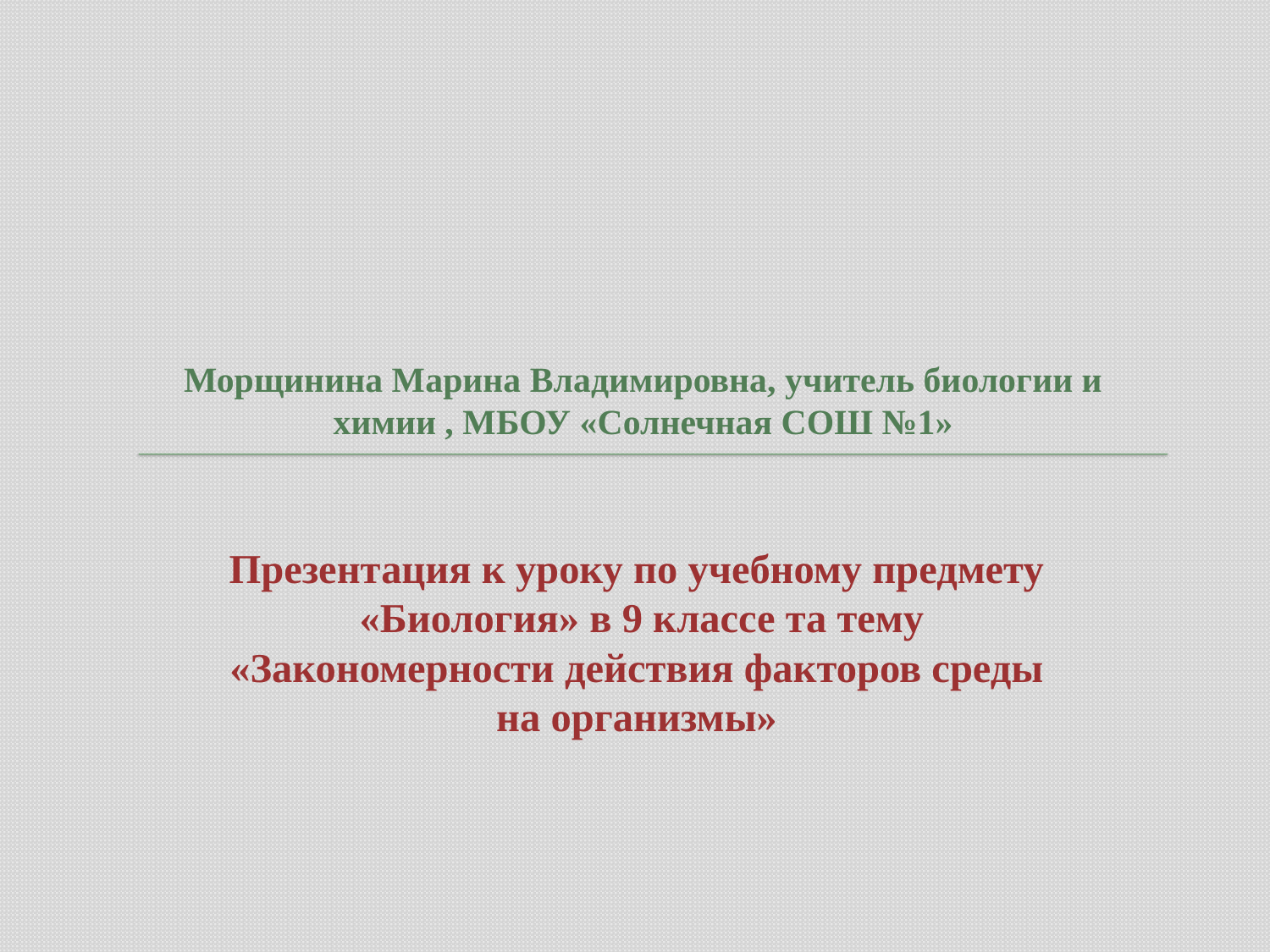

# Морщинина Марина Владимировна, учитель биологии и химии , МБОУ «Солнечная СОШ №1»
Презентация к уроку по учебному предмету  «Биология» в 9 классе та тему «Закономерности действия факторов среды
на организмы»